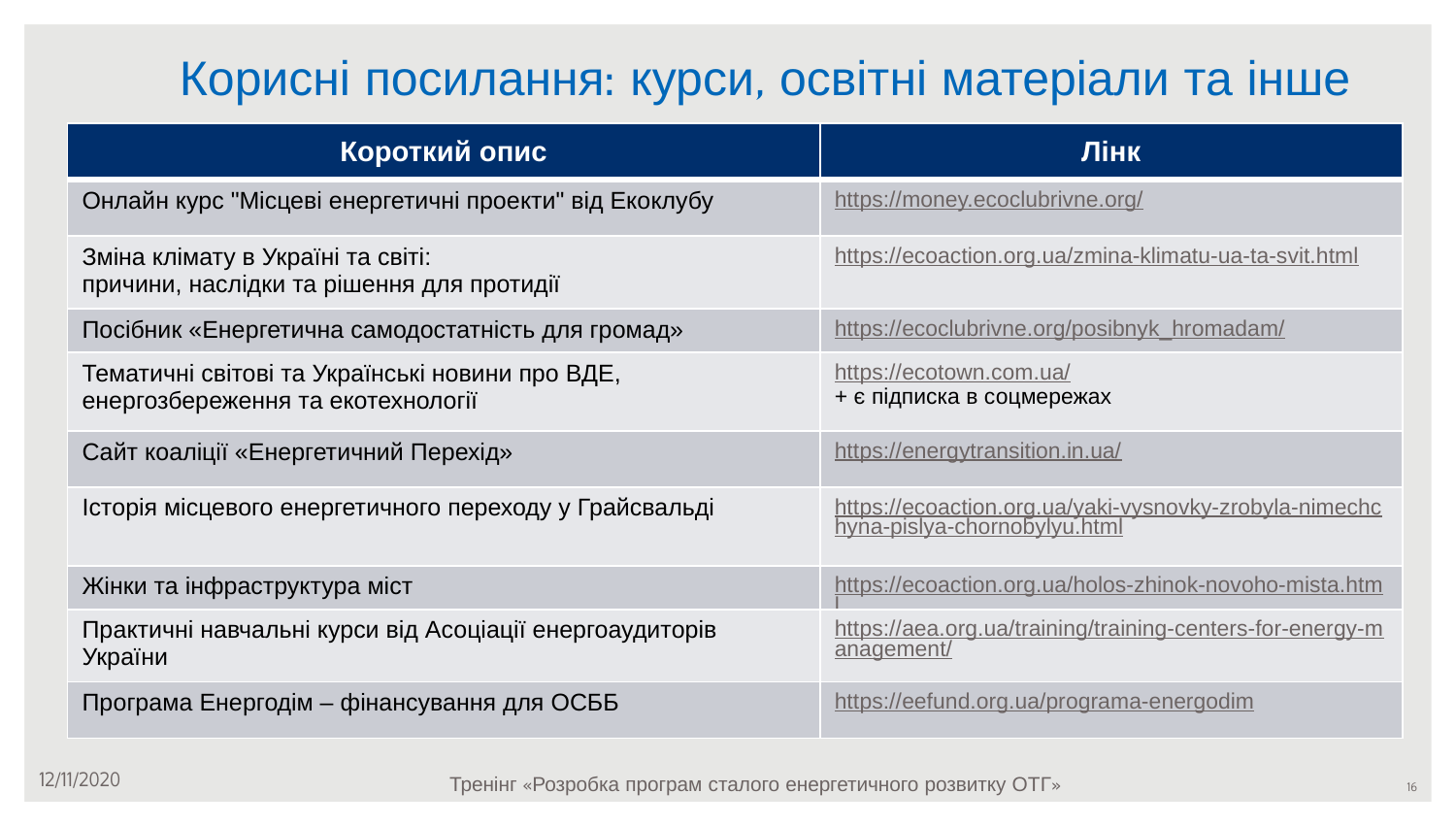

# Корисні посилання: курси, освітні матеріали та інше
| Короткий опис | Лінк |
| --- | --- |
| Онлайн курс "Місцеві енергетичні проекти" від Екоклубу | https://money.ecoclubrivne.org/ |
| Зміна клімату в Україні та світі: причини, наслідки та рішення для протидії | https://ecoaction.org.ua/zmina-klimatu-ua-ta-svit.html |
| Посібник «Енергетична самодостатність для громад» | https://ecoclubrivne.org/posibnyk\_hromadam/ |
| Тематичні світові та Українські новини про ВДЕ, енергозбереження та екотехнології | https://ecotown.com.ua/ + є підписка в соцмережах |
| Сайт коаліції «Енергетичний Перехід» | https://energytransition.in.ua/ |
| Історія місцевого енергетичного переходу у Грайсвальді | https://ecoaction.org.ua/yaki-vysnovky-zrobyla-nimechchyna-pislya-chornobylyu.html |
| Жінки та інфраструктура міст | https://ecoaction.org.ua/holos-zhinok-novoho-mista.html |
| Практичні навчальні курси від Асоціації енергоаудиторів України | https://aea.org.ua/training/training-centers-for-energy-management/ |
| Програма Енергодім – фінансування для ОСББ | https://eefund.org.ua/programa-energodim |
12/11/2020
Тренінг «Розробка програм сталого енергетичного розвитку ОТГ»
16